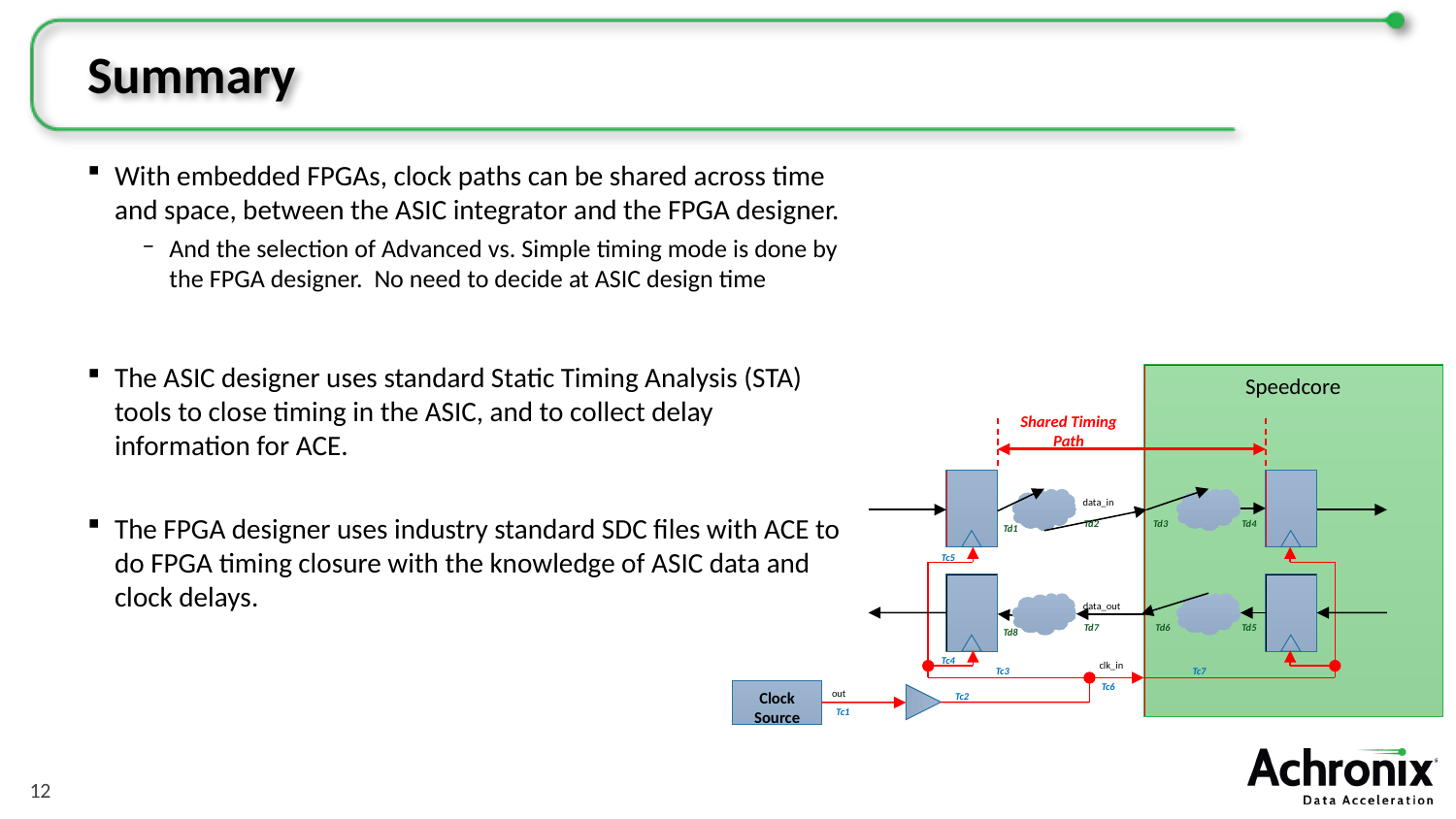

# Summary
With embedded FPGAs, clock paths can be shared across time and space, between the ASIC integrator and the FPGA designer.
And the selection of Advanced vs. Simple timing mode is done by the FPGA designer.  No need to decide at ASIC design time

The ASIC designer uses standard Static Timing Analysis (STA) tools to close timing in the ASIC, and to collect delay information for ACE.

The FPGA designer uses industry standard SDC files with ACE to do FPGA timing closure with the knowledge of ASIC data and clock delays.
Speedcore
Shared Timing Path

data_in

Td2
Td3
Td4
Td1
Tc5

data_out

Td7
Td6
Td5
Td8
Tc4
clk_in
Tc3
Tc7
Tc6
Clock Source
out
Tc2

Tc1
12